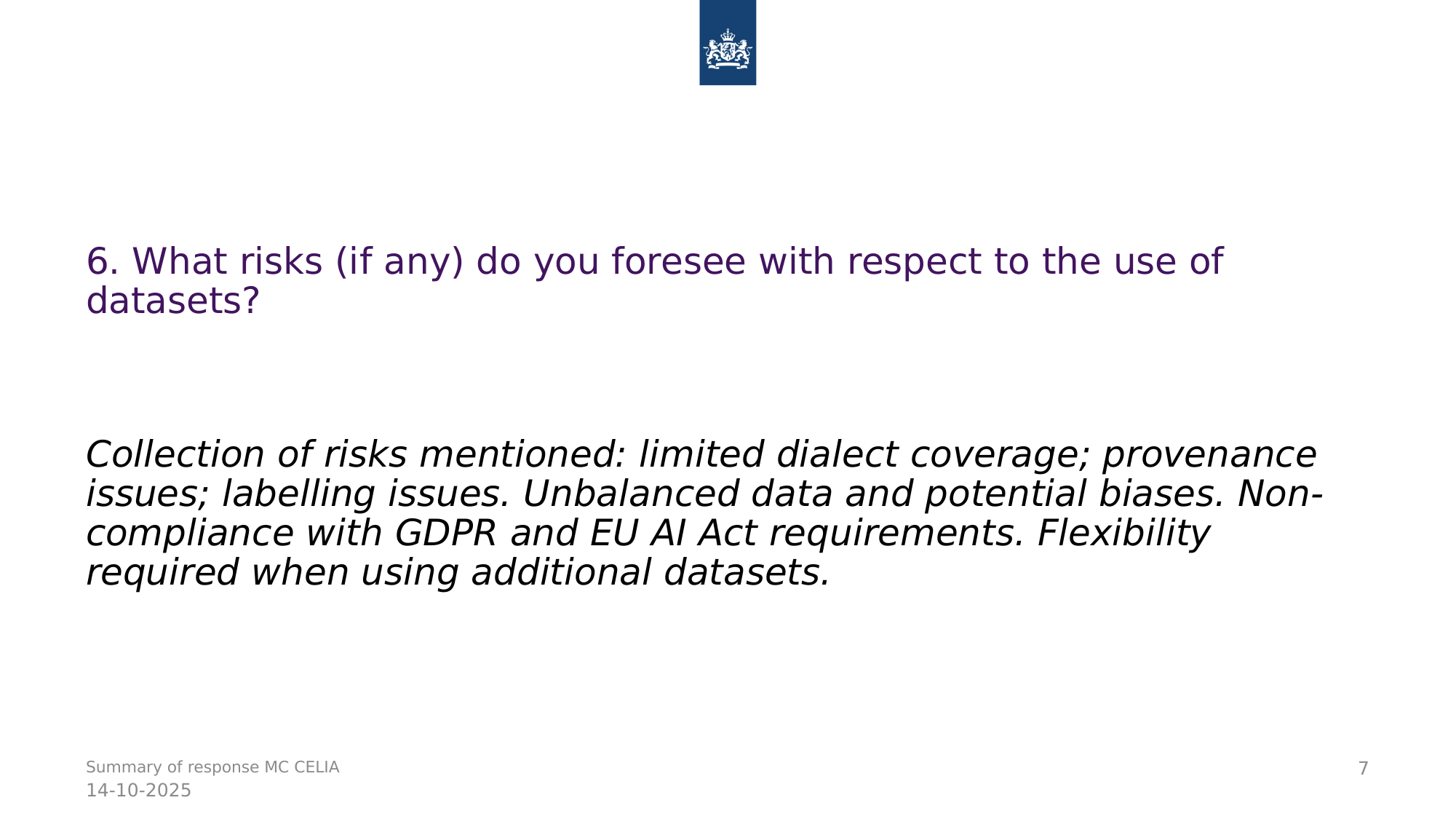

# 6. What risks (if any) do you foresee with respect to the use of datasets?
Collection of risks mentioned: limited dialect coverage; provenance issues; labelling issues. Unbalanced data and potential biases. Non-compliance with GDPR and EU AI Act requirements. Flexibility required when using additional datasets.
7
Summary of response MC CELIA
14-10-2025